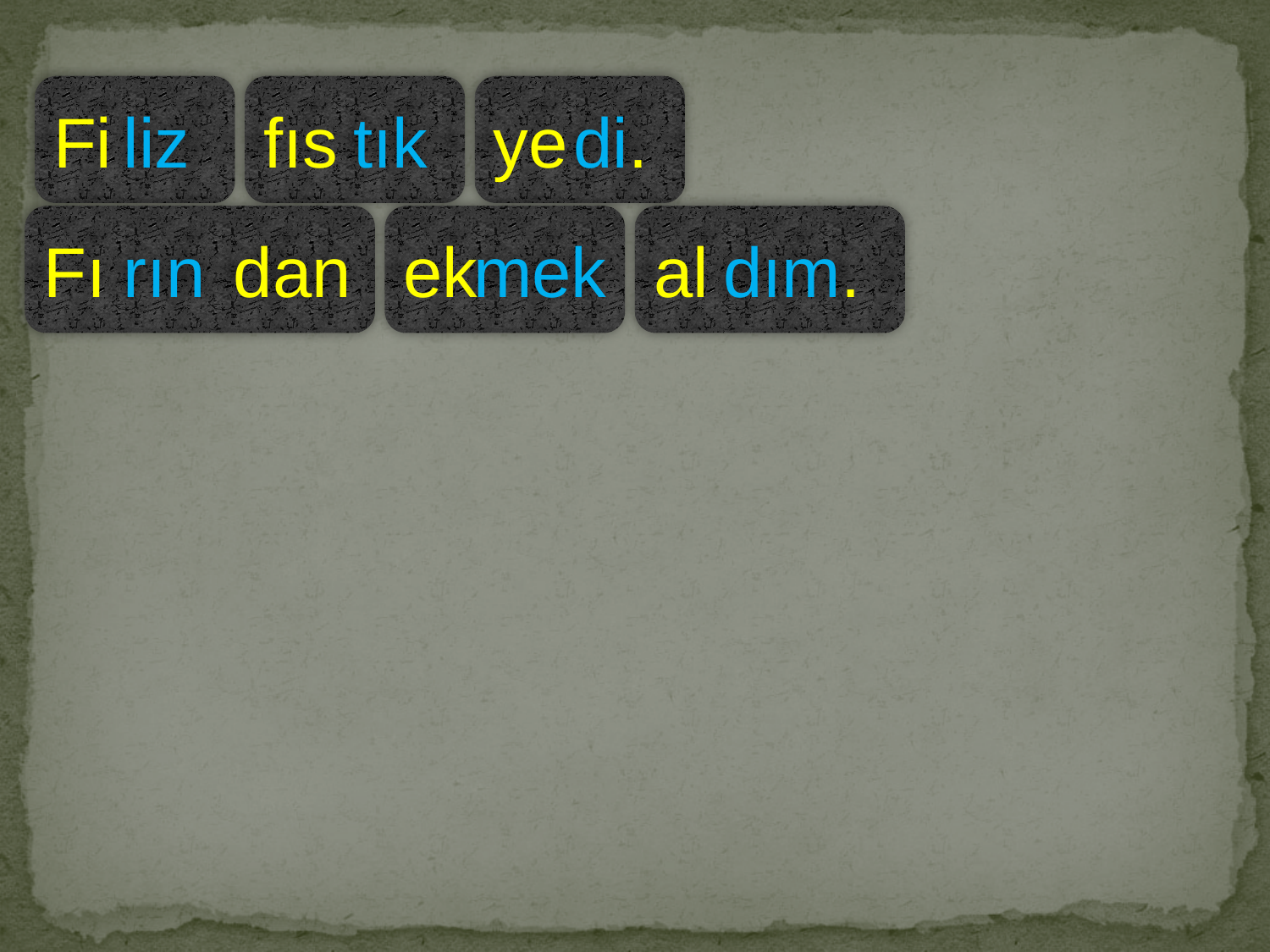

Fi
liz
fıs
tık
ye
di.
Fı
rın
dan
ek
mek
al
dım.